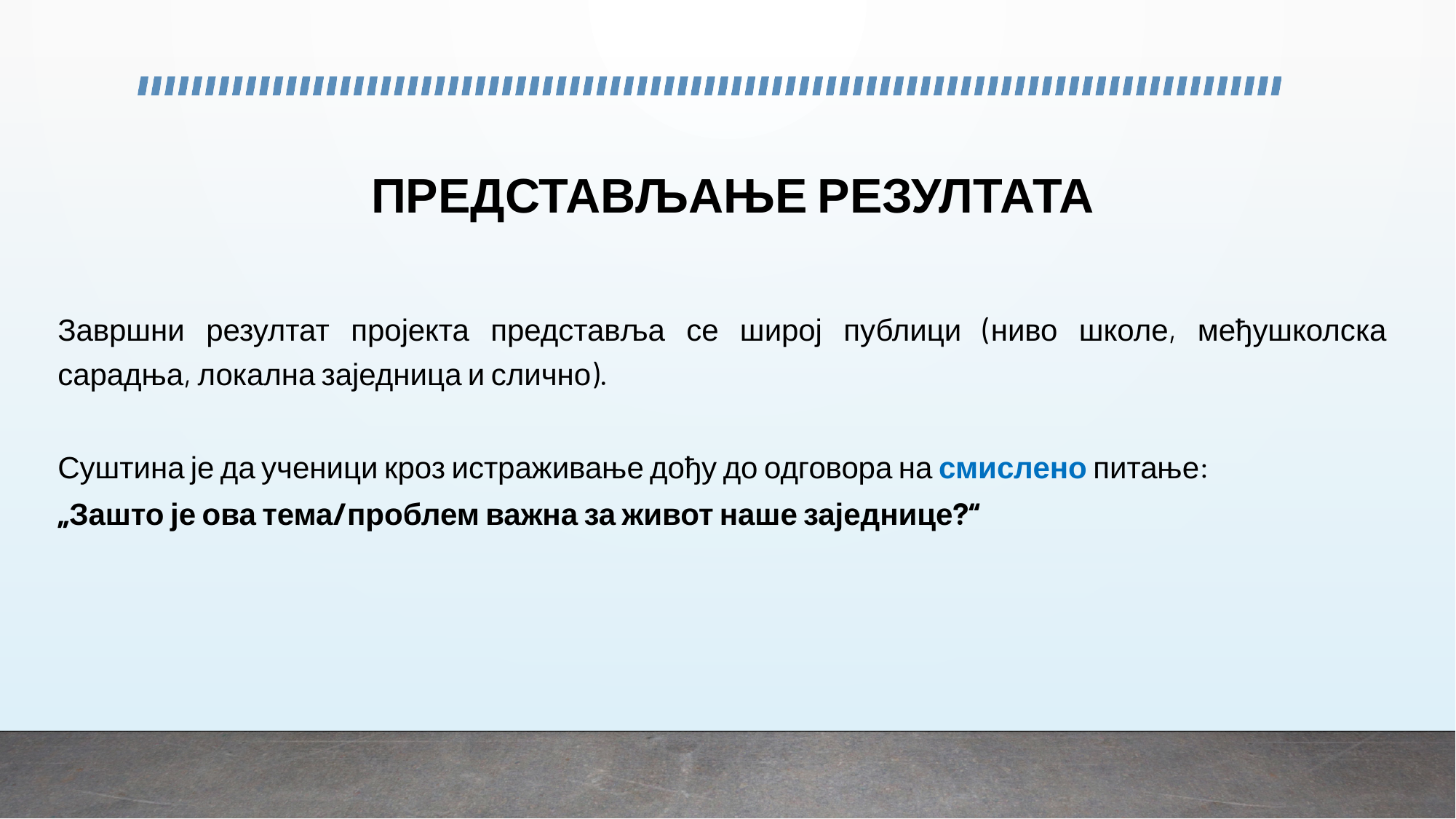

# ПРЕДСТАВЉАЊЕ РЕЗУЛТАТА

Завршни резултат пројекта представља се широј публици (ниво школе, међушколска сарадња, локална заједница и слично).

Суштина је да ученици кроз истраживање дођу до одговора на смислено питање:
„Зашто је ова тема/проблем важна за живот наше заједнице?“